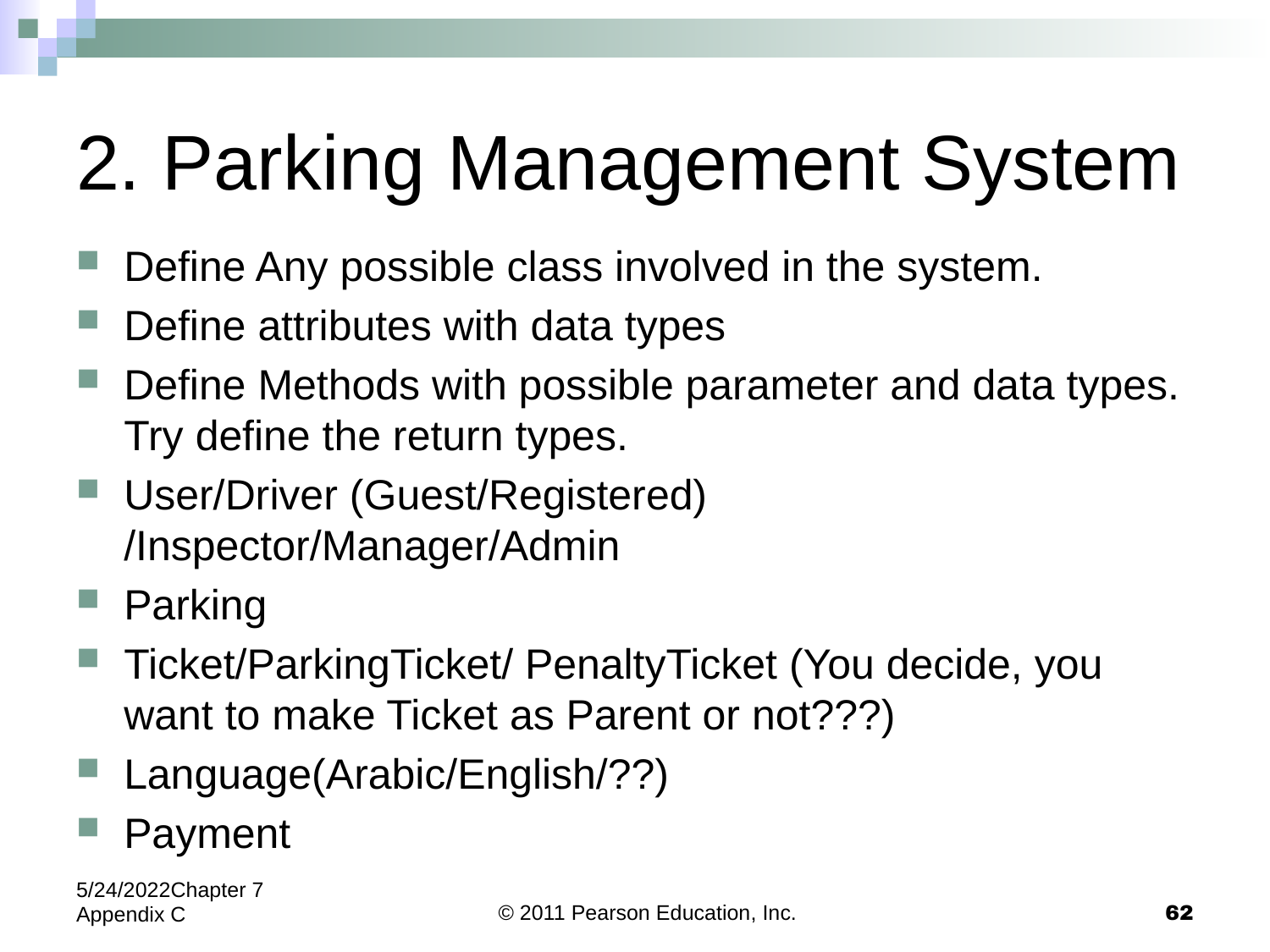

# 2. Parking Management System
Define Any possible class involved in the system.
Define attributes with data types
Define Methods with possible parameter and data types. Try define the return types.
User/Driver (Guest/Registered) /Inspector/Manager/Admin
Parking
Ticket/ParkingTicket/ PenaltyTicket (You decide, you want to make Ticket as Parent or not???)
Language(Arabic/English/??)
Payment

5/24/2022Chapter 7 Appendix C
© 2011 Pearson Education, Inc.
62